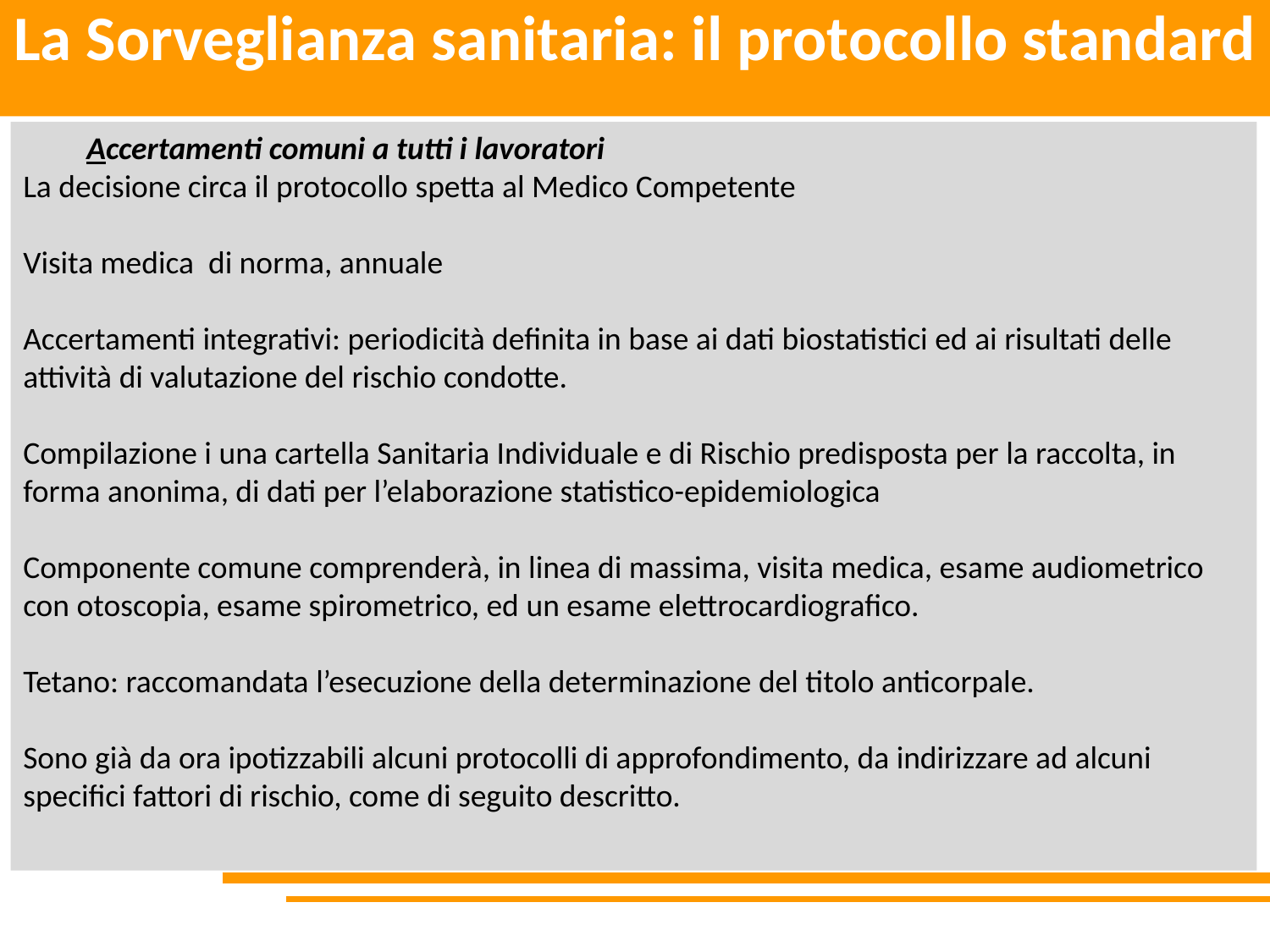

La Sorveglianza sanitaria: il protocollo standard

Accertamenti comuni a tutti i lavoratori
La decisione circa il protocollo spetta al Medico Competente

Visita medica  di norma, annuale

Accertamenti integrativi: periodicità definita in base ai dati biostatistici ed ai risultati delle attività di valutazione del rischio condotte.

Compilazione i una cartella Sanitaria Individuale e di Rischio predisposta per la raccolta, in forma anonima, di dati per l’elaborazione statistico-epidemiologica

Componente comune comprenderà, in linea di massima, visita medica, esame audiometrico con otoscopia, esame spirometrico, ed un esame elettrocardiografico.

Tetano: raccomandata l’esecuzione della determinazione del titolo anticorpale.

Sono già da ora ipotizzabili alcuni protocolli di approfondimento, da indirizzare ad alcuni specifici fattori di rischio, come di seguito descritto.